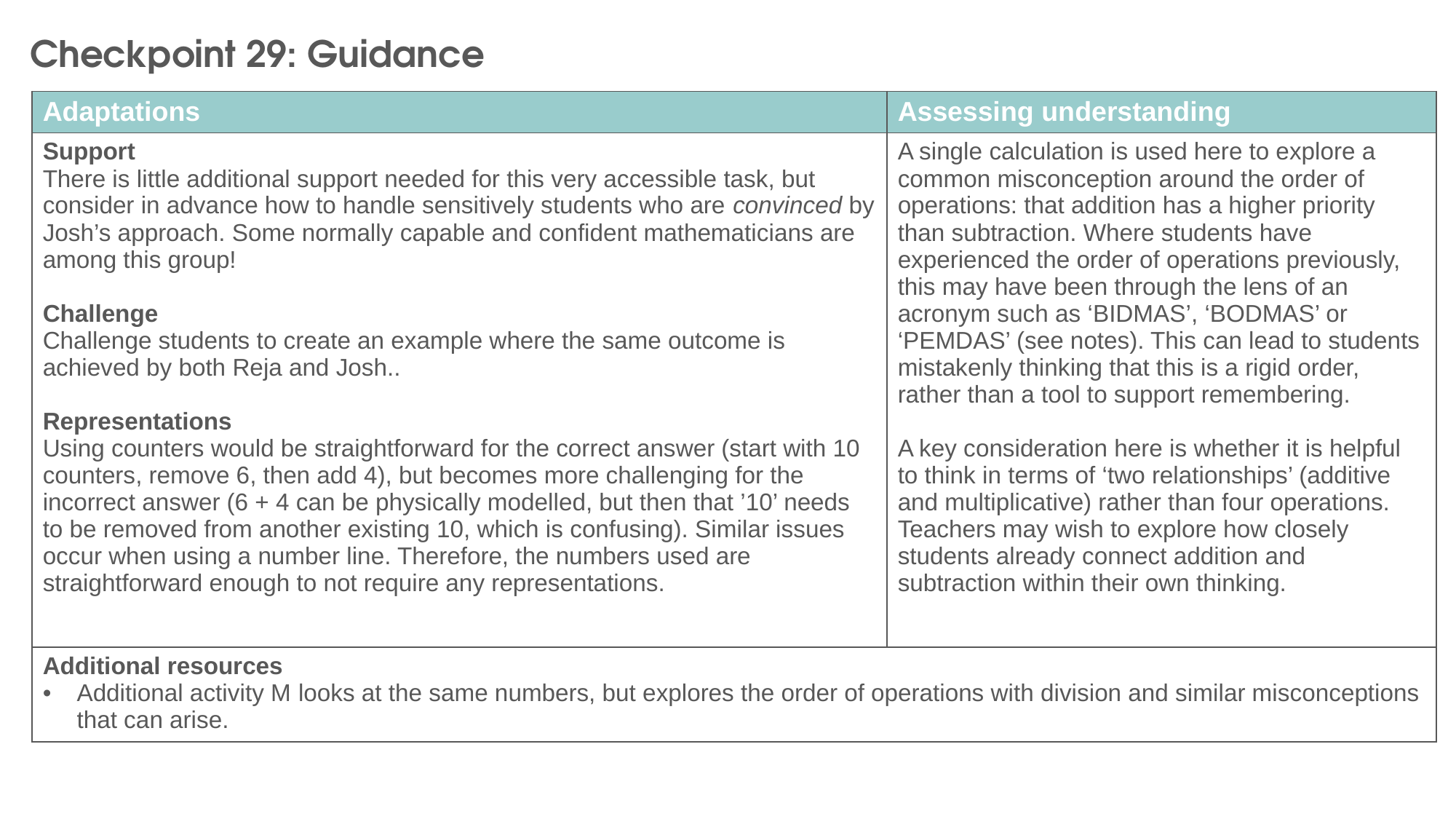

Checkpoint 29: Guidance
| Adaptations | Assessing understanding |
| --- | --- |
| Support There is little additional support needed for this very accessible task, but consider in advance how to handle sensitively students who are convinced by Josh’s approach. Some normally capable and confident mathematicians are among this group! Challenge Challenge students to create an example where the same outcome is achieved by both Reja and Josh.. Representations Using counters would be straightforward for the correct answer (start with 10 counters, remove 6, then add 4), but becomes more challenging for the incorrect answer (6 + 4 can be physically modelled, but then that ’10’ needs to be removed from another existing 10, which is confusing). Similar issues occur when using a number line. Therefore, the numbers used are straightforward enough to not require any representations. | A single calculation is used here to explore a common misconception around the order of operations: that addition has a higher priority than subtraction. Where students have experienced the order of operations previously, this may have been through the lens of an acronym such as ‘BIDMAS’, ‘BODMAS’ or ‘PEMDAS’ (see notes). This can lead to students mistakenly thinking that this is a rigid order, rather than a tool to support remembering. A key consideration here is whether it is helpful to think in terms of ‘two relationships’ (additive and multiplicative) rather than four operations. Teachers may wish to explore how closely students already connect addition and subtraction within their own thinking. |
| Additional resources Additional activity M looks at the same numbers, but explores the order of operations with division and similar misconceptions that can arise. |  |